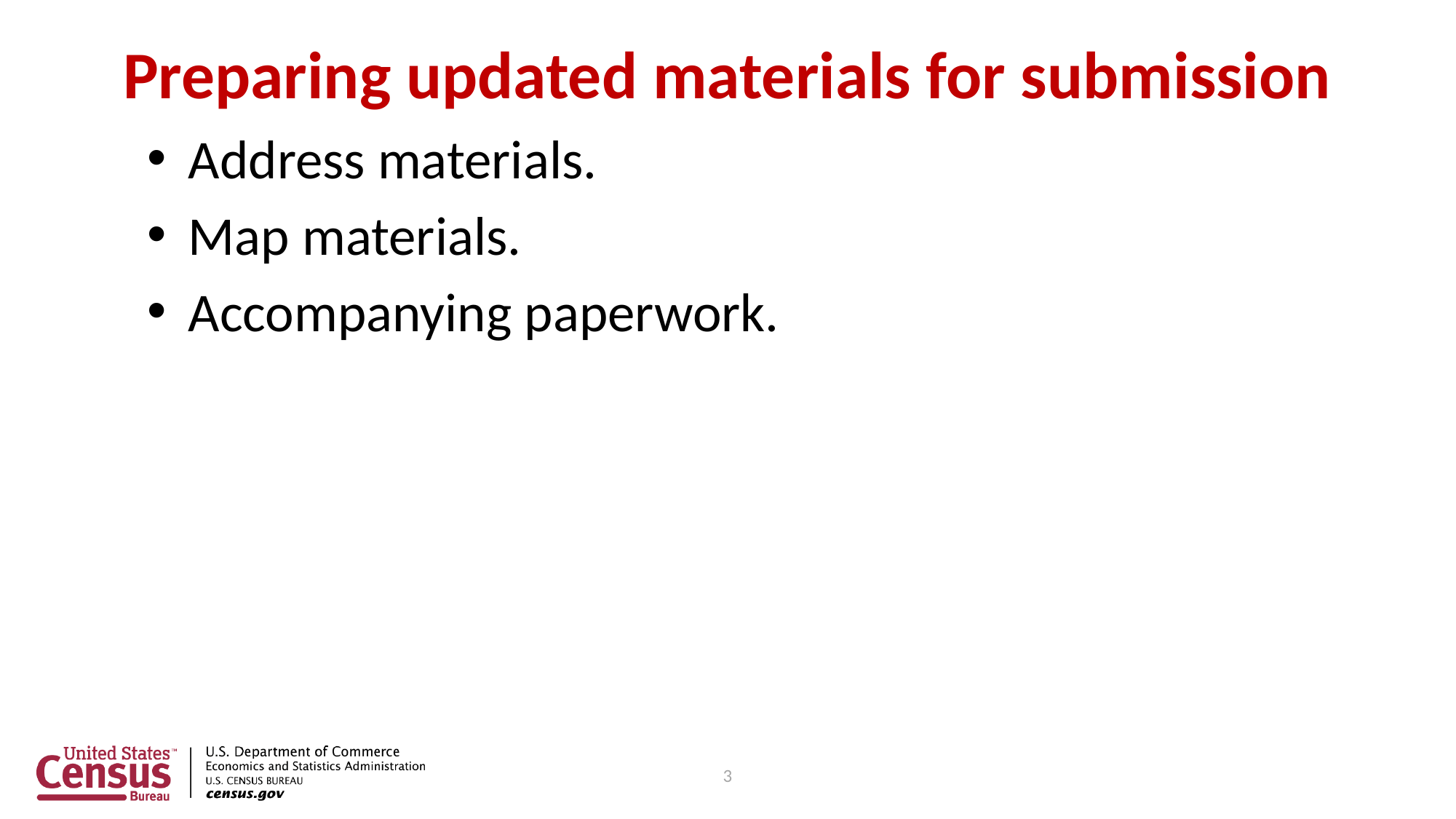

# Preparing updated materials for submission
Address materials.
Map materials.
Accompanying paperwork.
3